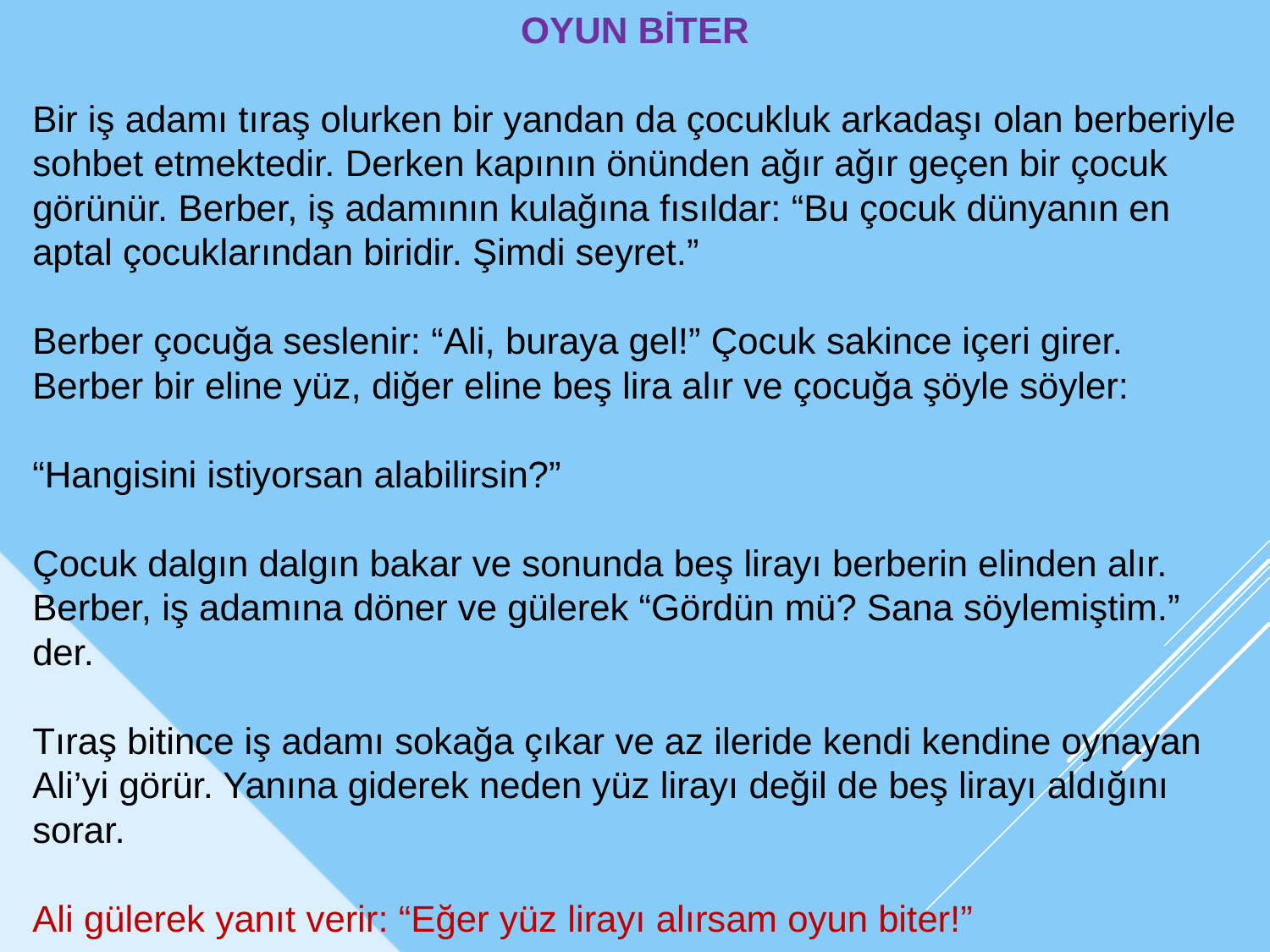

OYUN BİTER

Bir iş adamı tıraş olurken bir yandan da çocukluk arkadaşı olan berberiyle sohbet etmektedir. Derken kapının önünden ağır ağır geçen bir çocuk görünür. Berber, iş adamının kulağına fısıldar: “Bu çocuk dünyanın en aptal çocuklarından biridir. Şimdi seyret.”

Berber çocuğa seslenir: “Ali, buraya gel!” Çocuk sakince içeri girer. Berber bir eline yüz, diğer eline beş lira alır ve çocuğa şöyle söyler:

“Hangisini istiyorsan alabilirsin?”

Çocuk dalgın dalgın bakar ve sonunda beş lirayı berberin elinden alır. Berber, iş adamına döner ve gülerek “Gördün mü? Sana söylemiştim.” der.

Tıraş bitince iş adamı sokağa çıkar ve az ileride kendi kendine oynayan Ali’yi görür. Yanına giderek neden yüz lirayı değil de beş lirayı aldığını sorar.

Ali gülerek yanıt verir: “Eğer yüz lirayı alırsam oyun biter!”